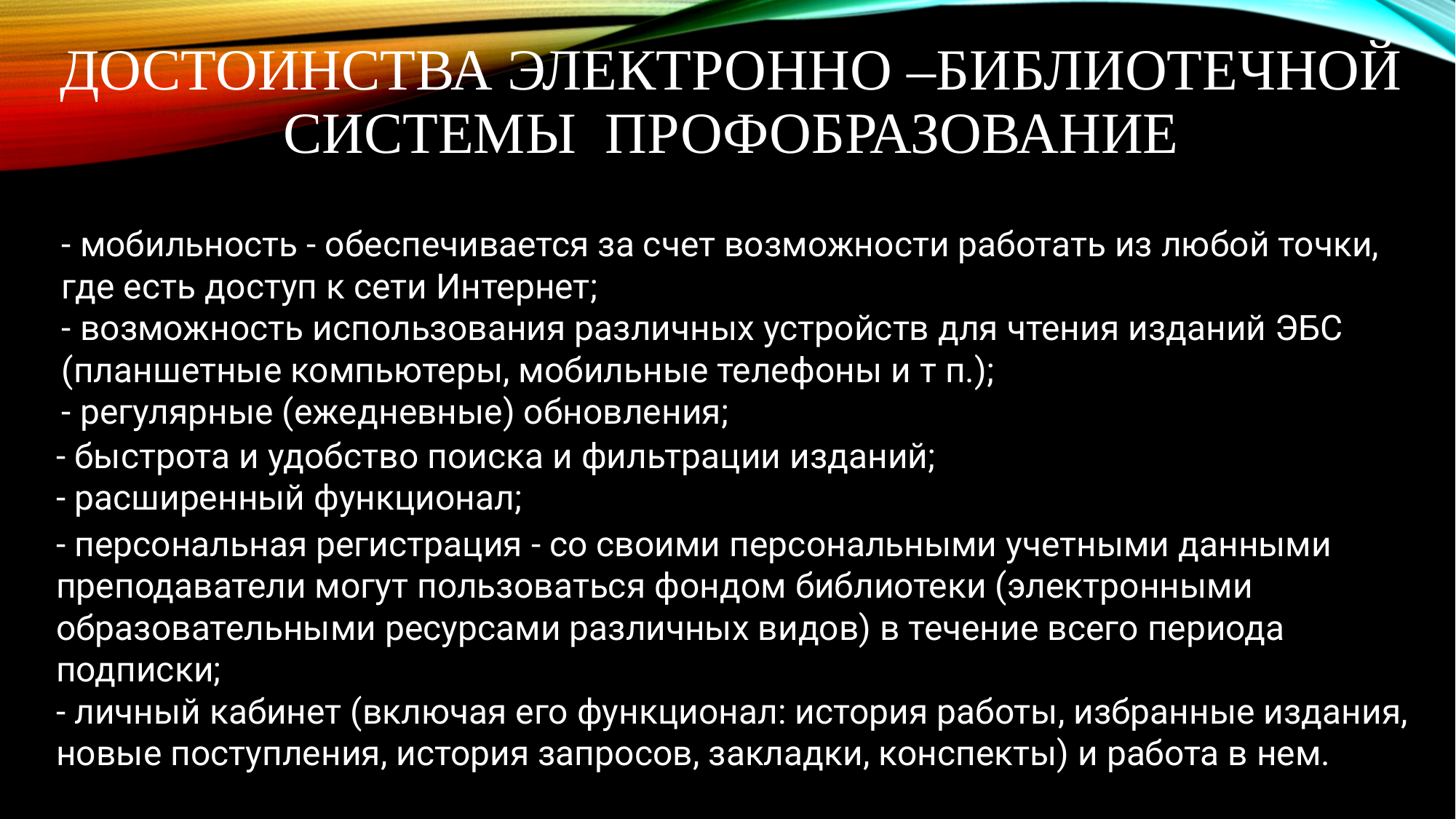

# ДОСТОИНСТВА электронно –библиотечной системы  профобразование
- мобильность - обеспечивается за счет возможности работать из любой точки, где есть доступ к сети Интернет;
- возможность использования различных устройств для чтения изданий ЭБС (планшетные компьютеры, мобильные телефоны и т п.);
- регулярные (ежедневные) обновления;
- быстрота и удобство поиска и фильтрации изданий;
- расширенный функционал;
- персональная регистрация - со своими персональными учетными данными преподаватели могут пользоваться фондом библиотеки (электронными образовательными ресурсами различных видов) в течение всего периода подписки;
- личный кабинет (включая его функционал: история работы, избранные издания, новые поступления, история запросов, закладки, конспекты) и работа в нем.